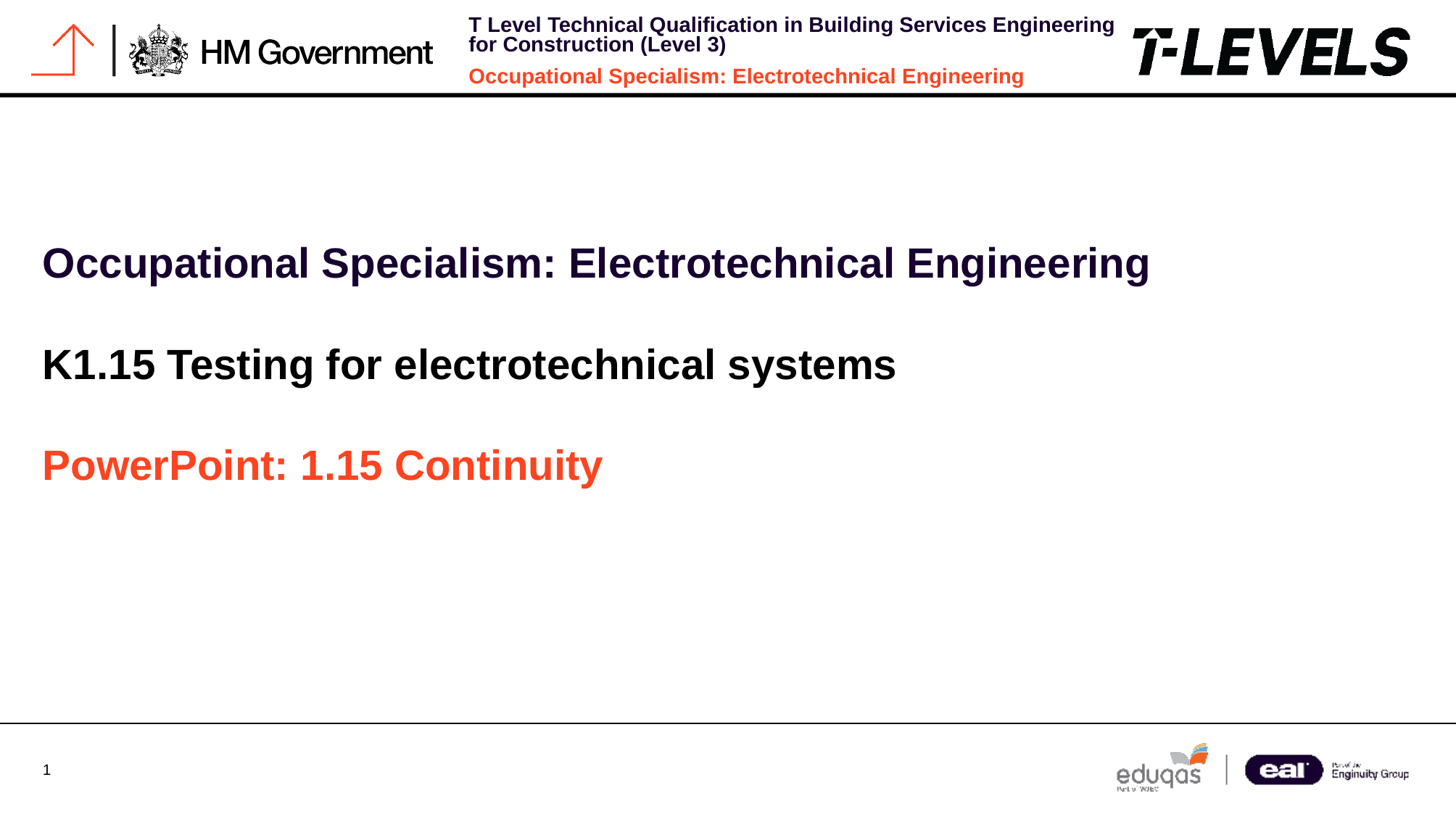

Occupational Specialism: Electrotechnical Engineering

K1.15 Testing for electrotechnical systems

PowerPoint: 1.15 Continuity